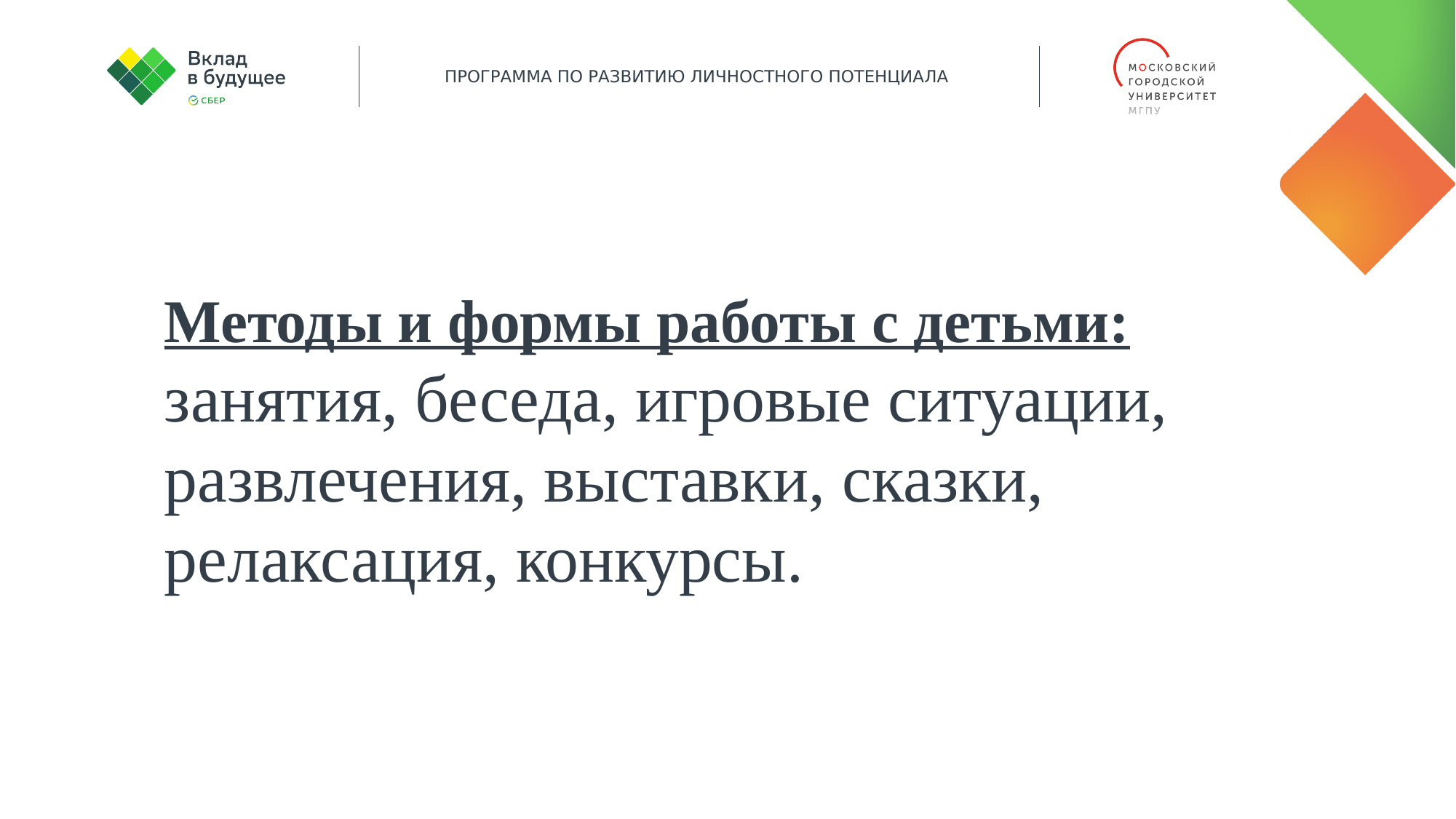

Методы и формы работы с детьми: занятия, беседа, игровые ситуации, развлечения, выставки, сказки, релаксация, конкурсы.